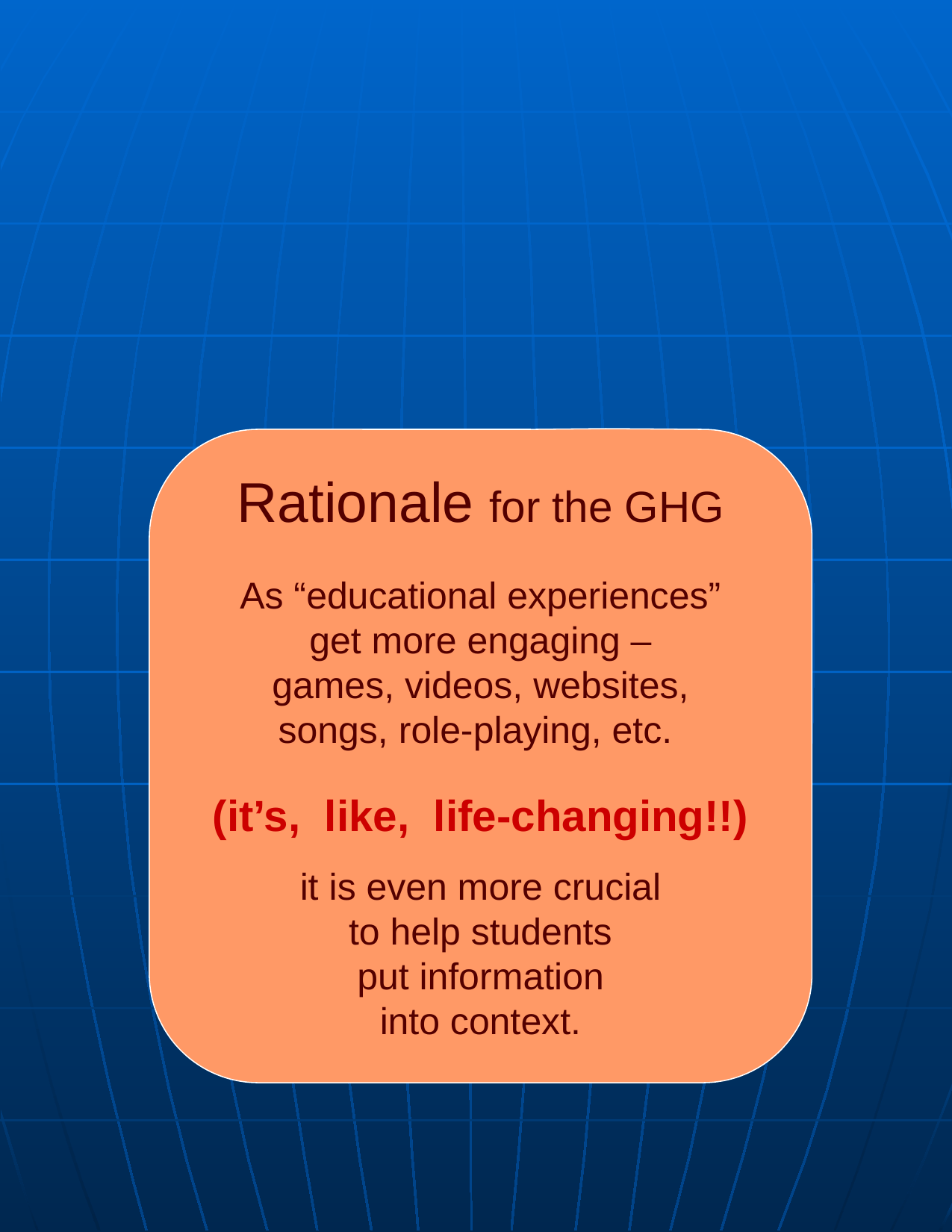

Rationale for the GHG

As “educational experiences”
get more engaging –
games, videos, websites,
songs, role-playing, etc.

(it’s,  like,  life-changing!!)

it is even more crucial
to help students
put information
into context.
# rationale